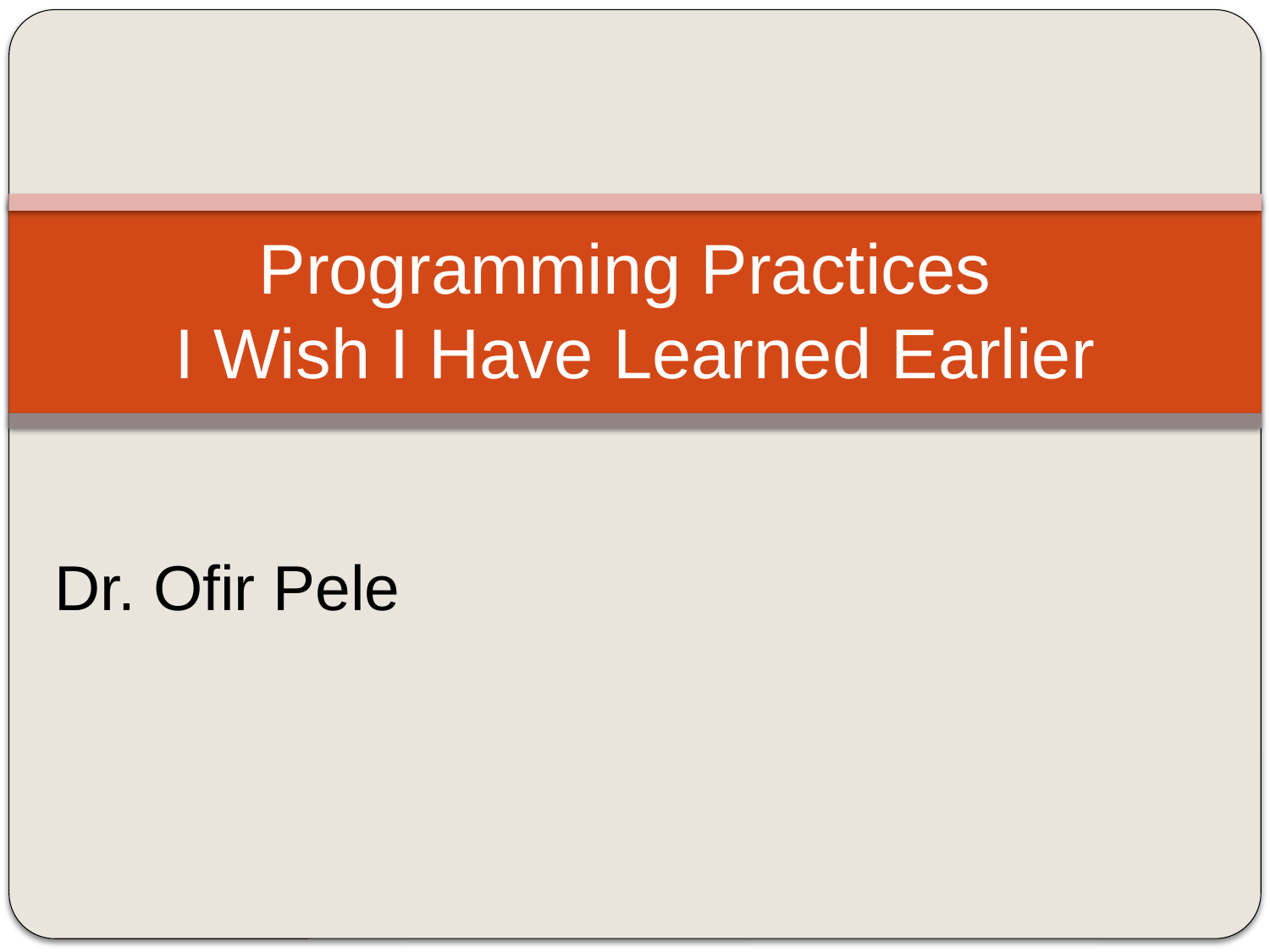

# Programming Practices I Wish I Have Learned Earlier
Dr. Ofir Pele